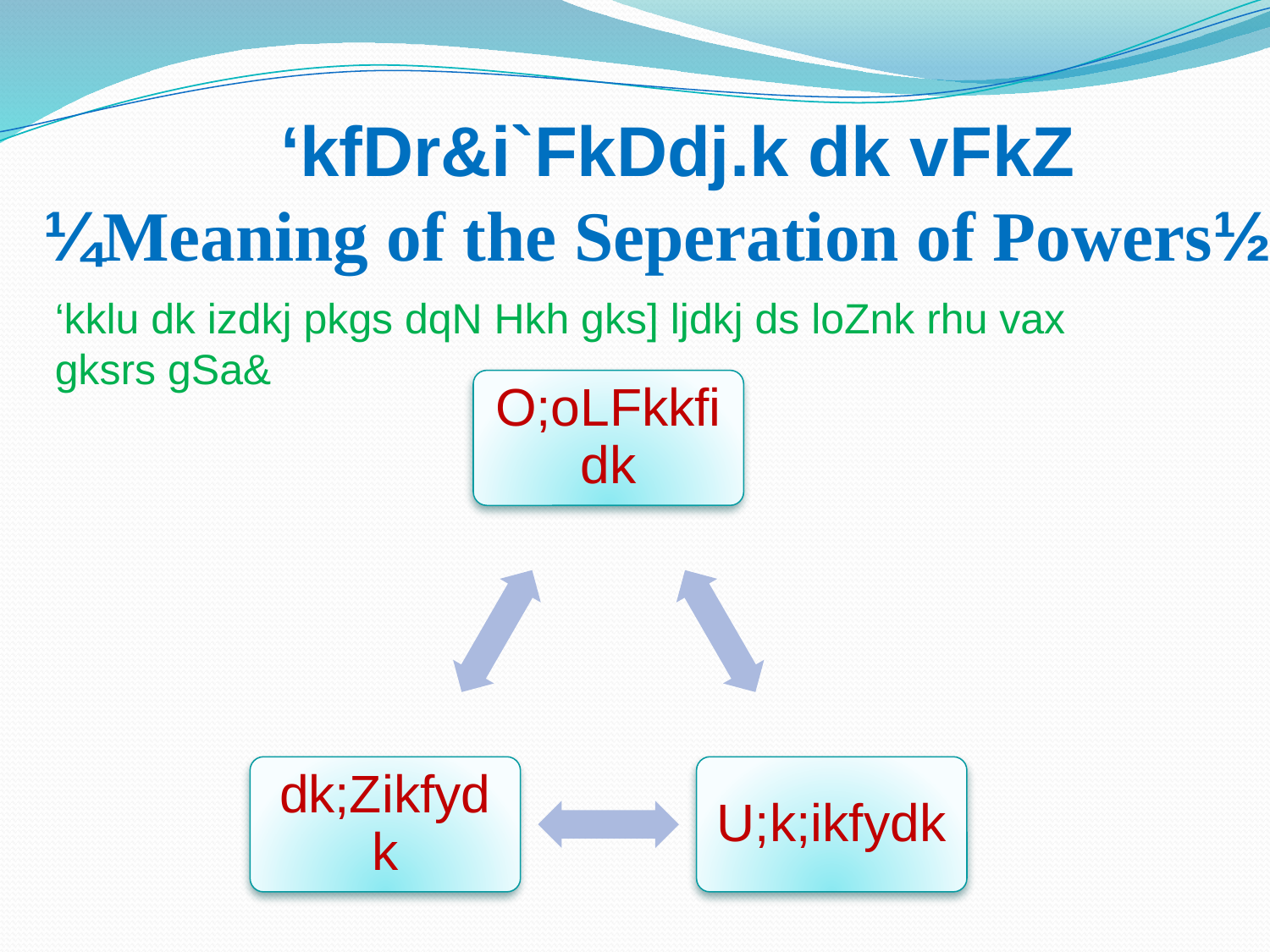

‘kfDr&i`FkDdj.k dk vFkZ
¼Meaning of the Seperation of Powers½
‘kklu dk izdkj pkgs dqN Hkh gks] ljdkj ds loZnk rhu vax gksrs gSa&
O;oLFkkfidk

U;k;ikfydk

dk;Zikfydk